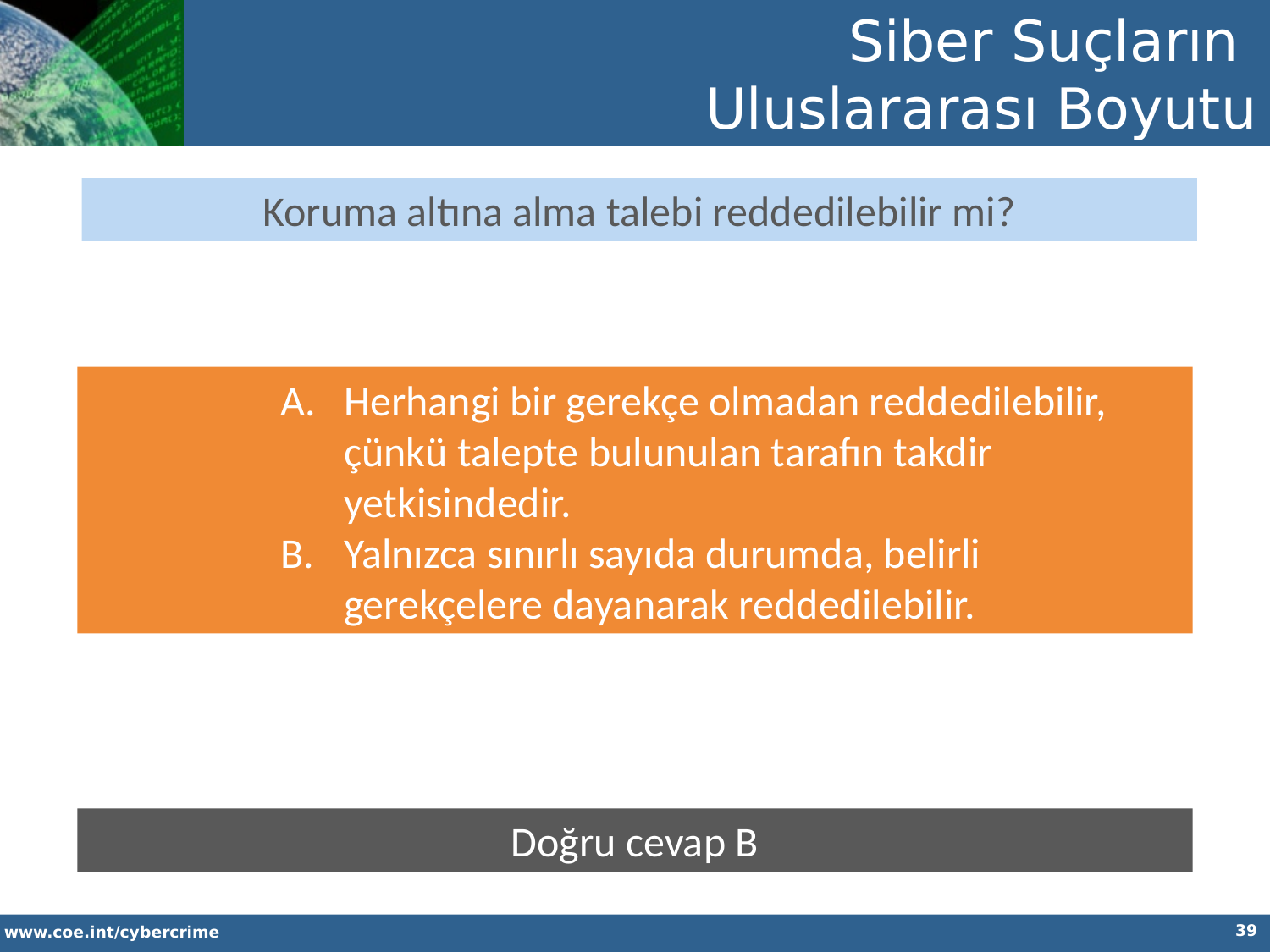

Siber Suçların
Uluslararası Boyutu
Koruma altına alma talebi reddedilebilir mi?
Herhangi bir gerekçe olmadan reddedilebilir, çünkü talepte bulunulan tarafın takdir yetkisindedir.
Yalnızca sınırlı sayıda durumda, belirli gerekçelere dayanarak reddedilebilir.
Doğru cevap B
39